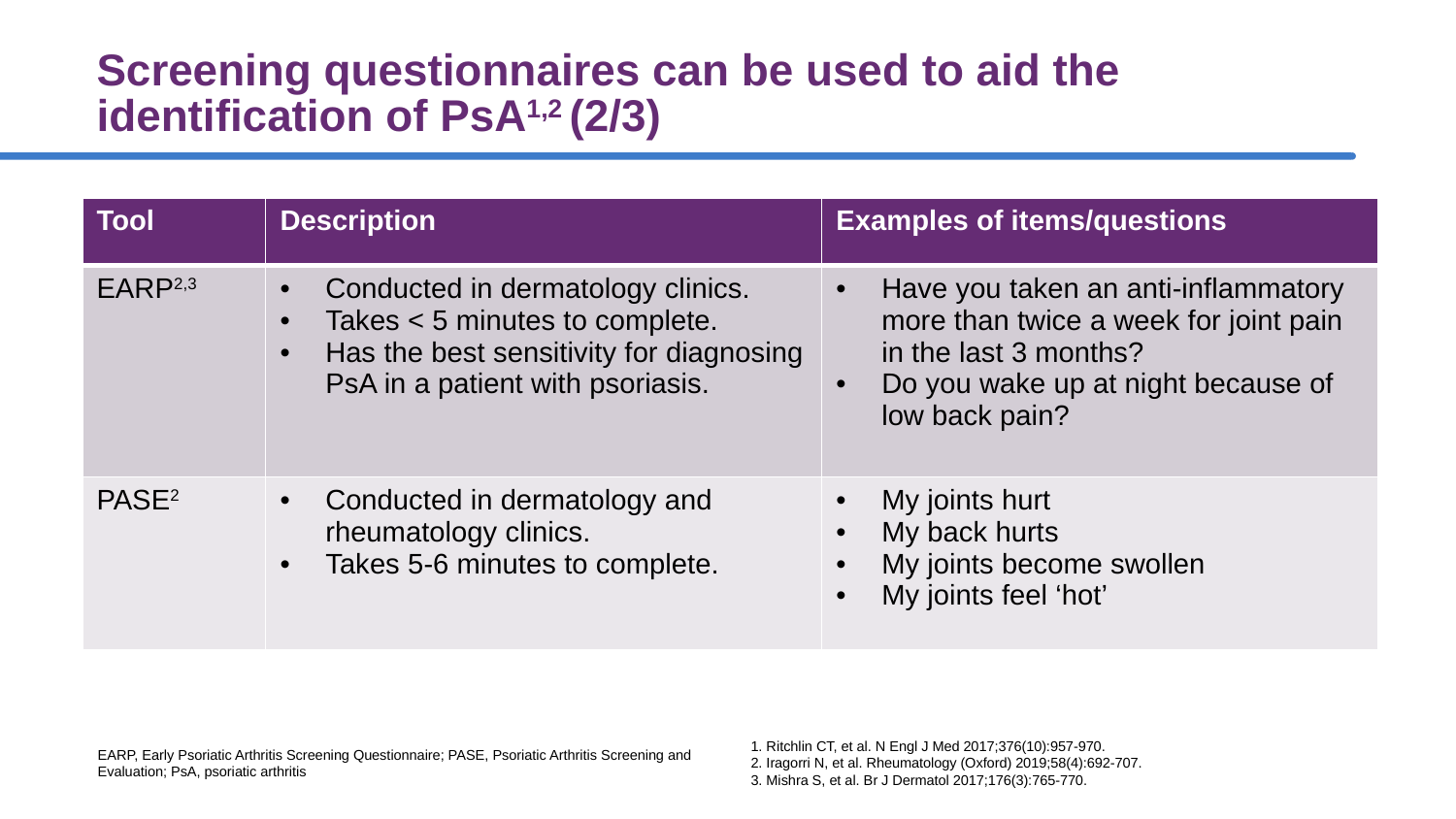

# Screening questionnaires can be used to aid the identification of PsA1,2 (2/3)
| Tool | Description | Examples of items/questions |
| --- | --- | --- |
| EARP2,3 | Conducted in dermatology clinics. Takes < 5 minutes to complete. Has the best sensitivity for diagnosing PsA in a patient with psoriasis. | Have you taken an anti-inflammatory more than twice a week for joint pain in the last 3 months? Do you wake up at night because of low back pain? |
| PASE2 | Conducted in dermatology and rheumatology clinics. Takes 5-6 minutes to complete. | My joints hurt My back hurts My joints become swollen My joints feel ‘hot’ |
1. Ritchlin CT, et al. N Engl J Med 2017;376(10):957-970.
2. Iragorri N, et al. Rheumatology (Oxford) 2019;58(4):692-707.
3. Mishra S, et al. Br J Dermatol 2017;176(3):765-770.

EARP, Early Psoriatic Arthritis Screening Questionnaire; PASE, Psoriatic Arthritis Screening and Evaluation; PsA, psoriatic arthritis